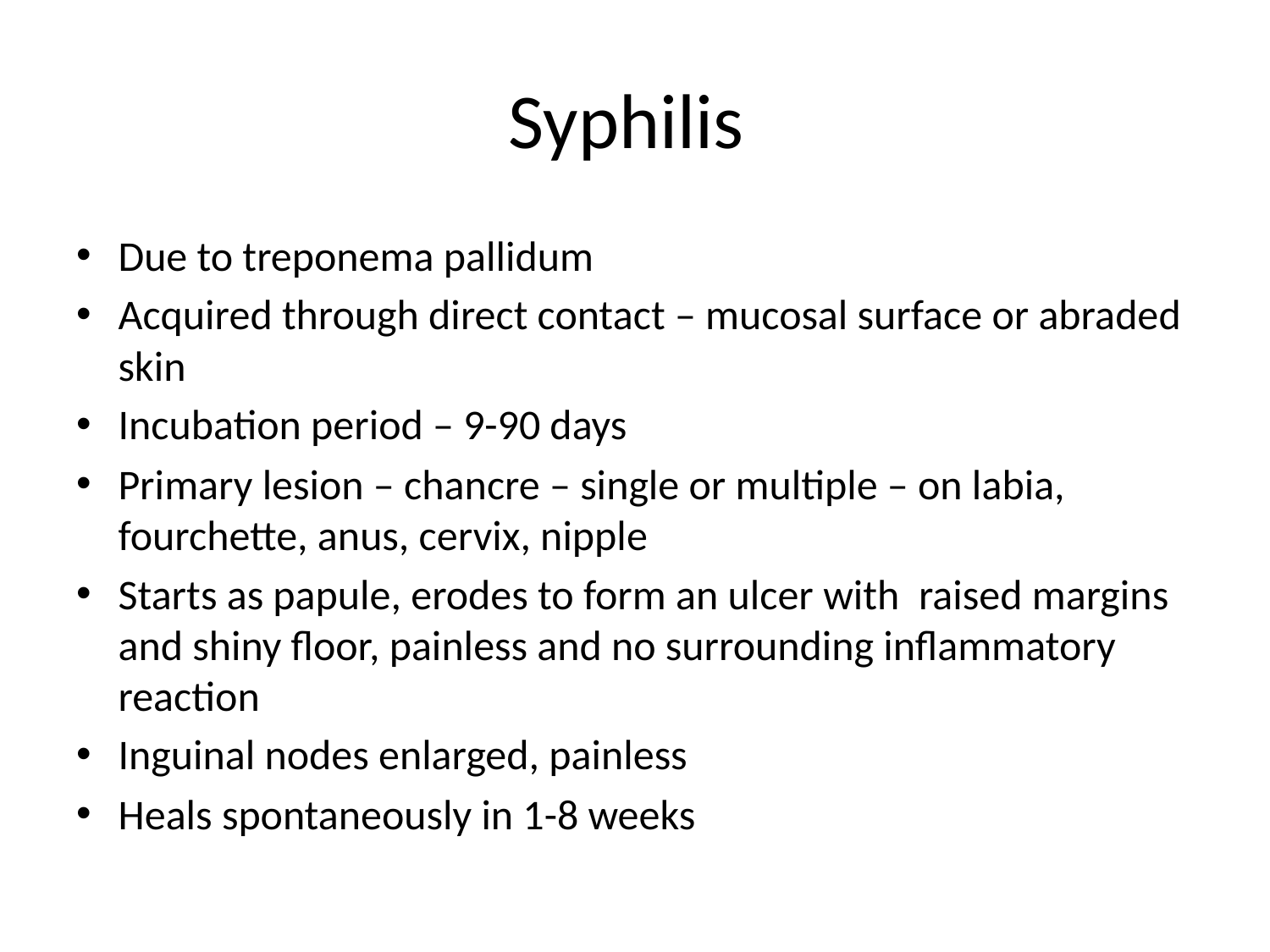

# Syphilis
Due to treponema pallidum
Acquired through direct contact – mucosal surface or abraded skin
Incubation period – 9-90 days
Primary lesion – chancre – single or multiple – on labia, fourchette, anus, cervix, nipple
Starts as papule, erodes to form an ulcer with  raised margins and shiny floor, painless and no surrounding inflammatory reaction
Inguinal nodes enlarged, painless
Heals spontaneously in 1-8 weeks